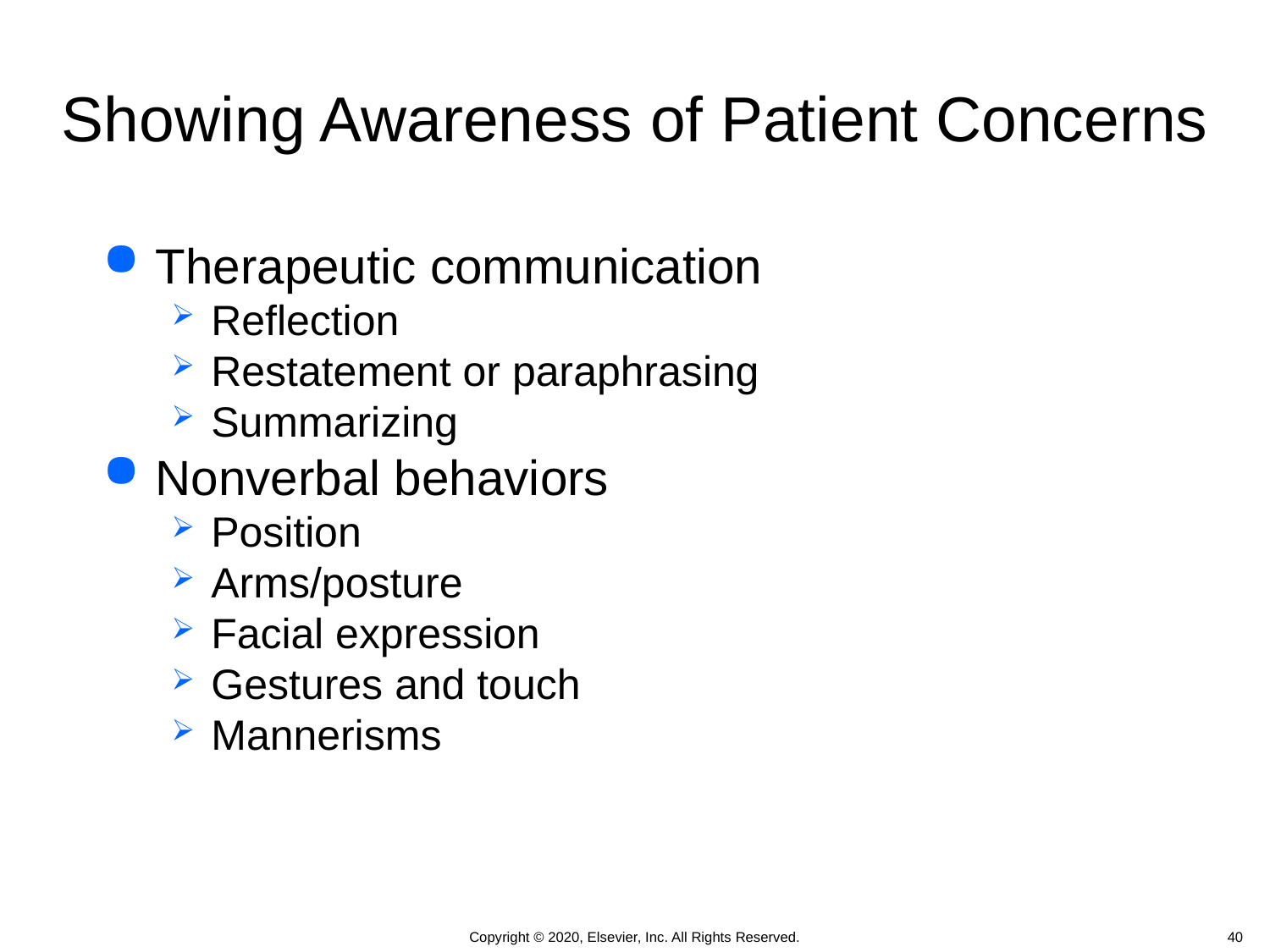

# Showing Awareness of Patient Concerns
Therapeutic communication
Reflection
Restatement or paraphrasing
Summarizing
Nonverbal behaviors
Position
Arms/posture
Facial expression
Gestures and touch
Mannerisms
 40